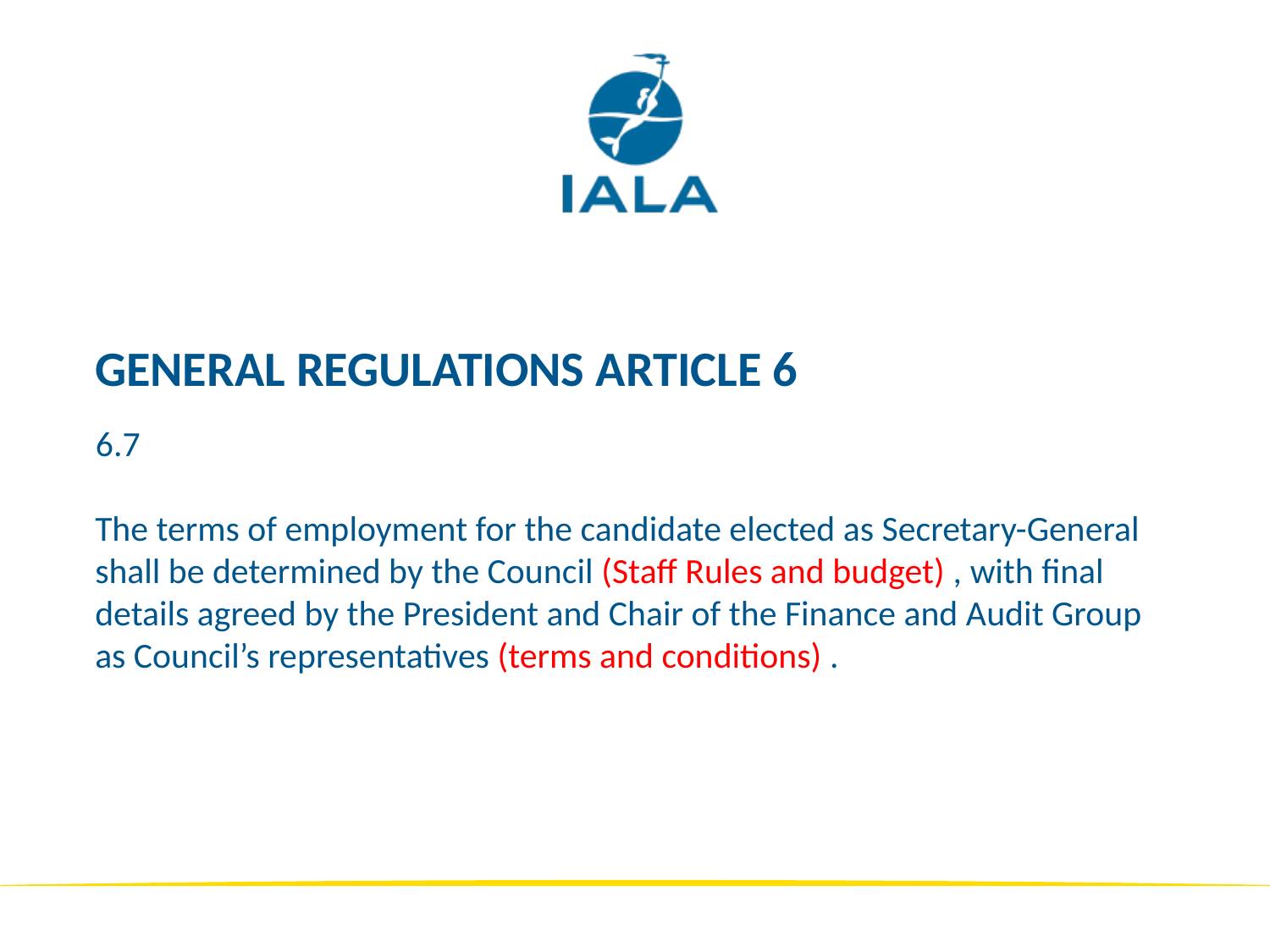

# General regulations article 6
6.7	The terms of employment for the candidate elected as Secretary-General shall be determined by the Council (Staff Rules and budget) , with final details agreed by the President and Chair of the Finance and Audit Group as Council’s representatives (terms and conditions) .